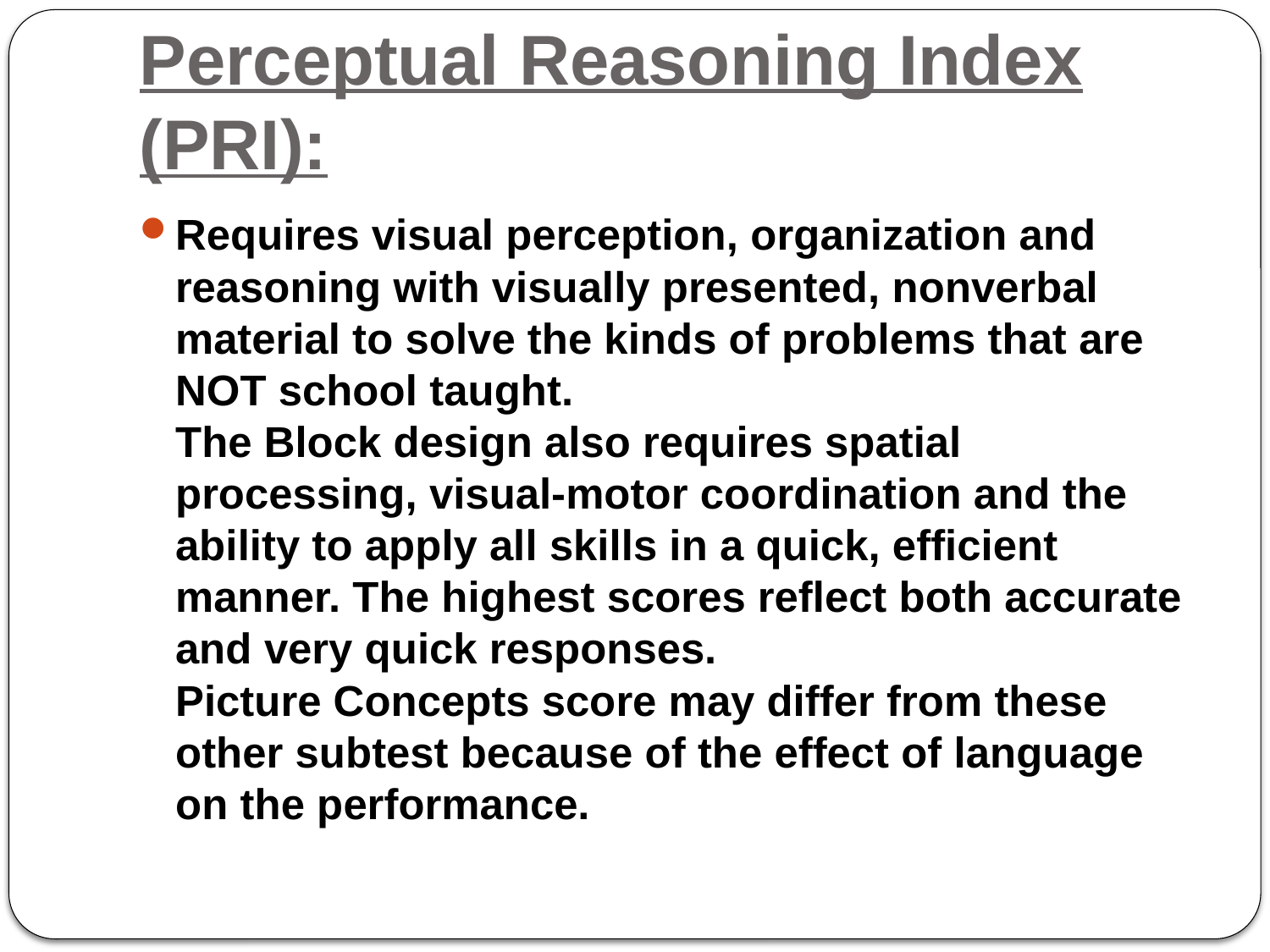

# Perceptual Reasoning Index (PRI):
Requires visual perception, organization and reasoning with visually presented, nonverbal material to solve the kinds of problems that are NOT school taught.
The Block design also requires spatial processing, visual-motor coordination and the ability to apply all skills in a quick, efficient manner. The highest scores reflect both accurate and very quick responses.
Picture Concepts score may differ from these other subtest because of the effect of language on the performance.